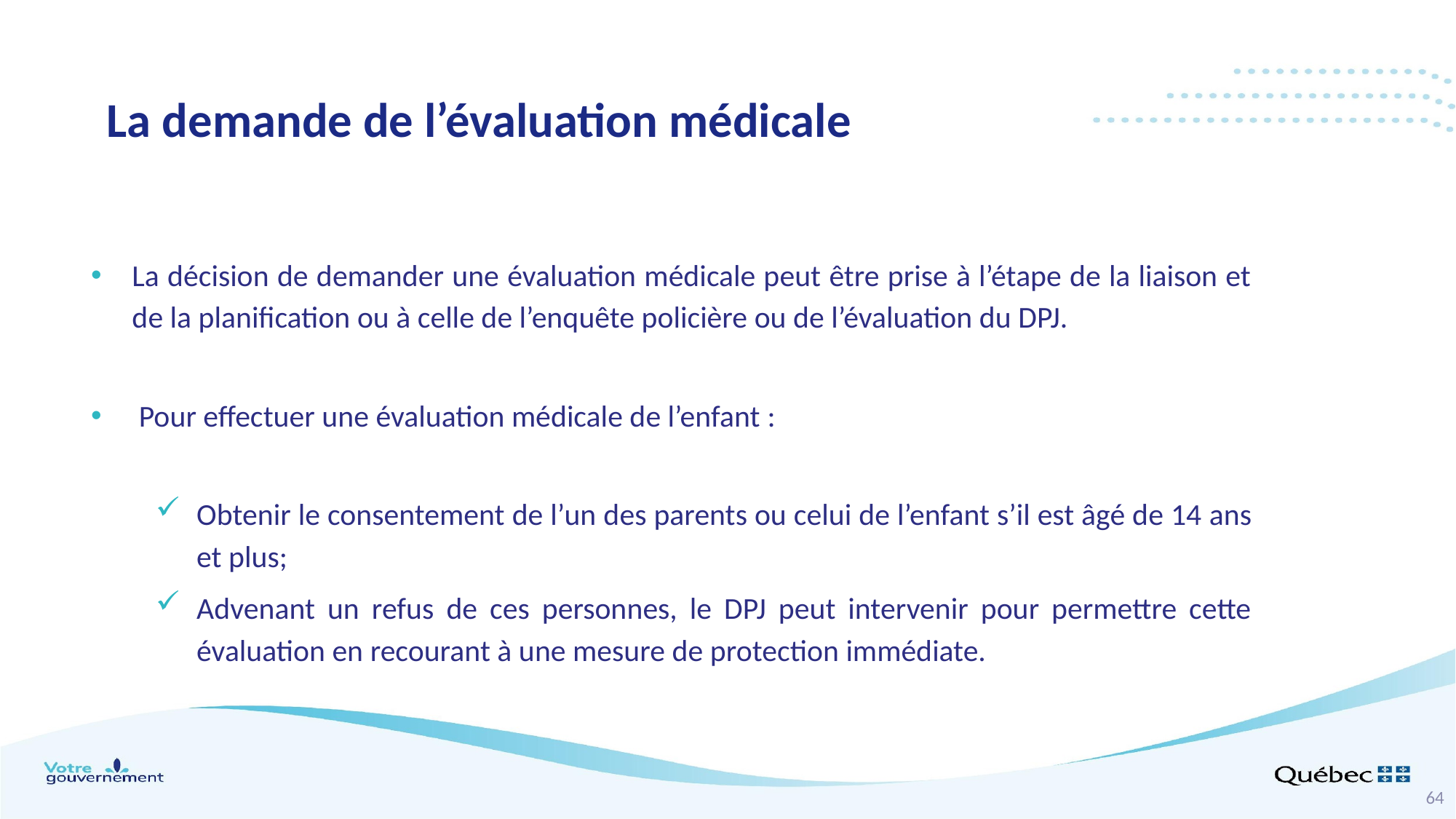

La demande de l’évaluation médicale

La décision de demander une évaluation médicale peut être prise à l’étape de la liaison et de la planification ou à celle de l’enquête policière ou de l’évaluation du DPJ.

 Pour effectuer une évaluation médicale de l’enfant :

Obtenir le consentement de l’un des parents ou celui de l’enfant s’il est âgé de 14 ans et plus;
Advenant un refus de ces personnes, le DPJ peut intervenir pour permettre cette évaluation en recourant à une mesure de protection immédiate.
64